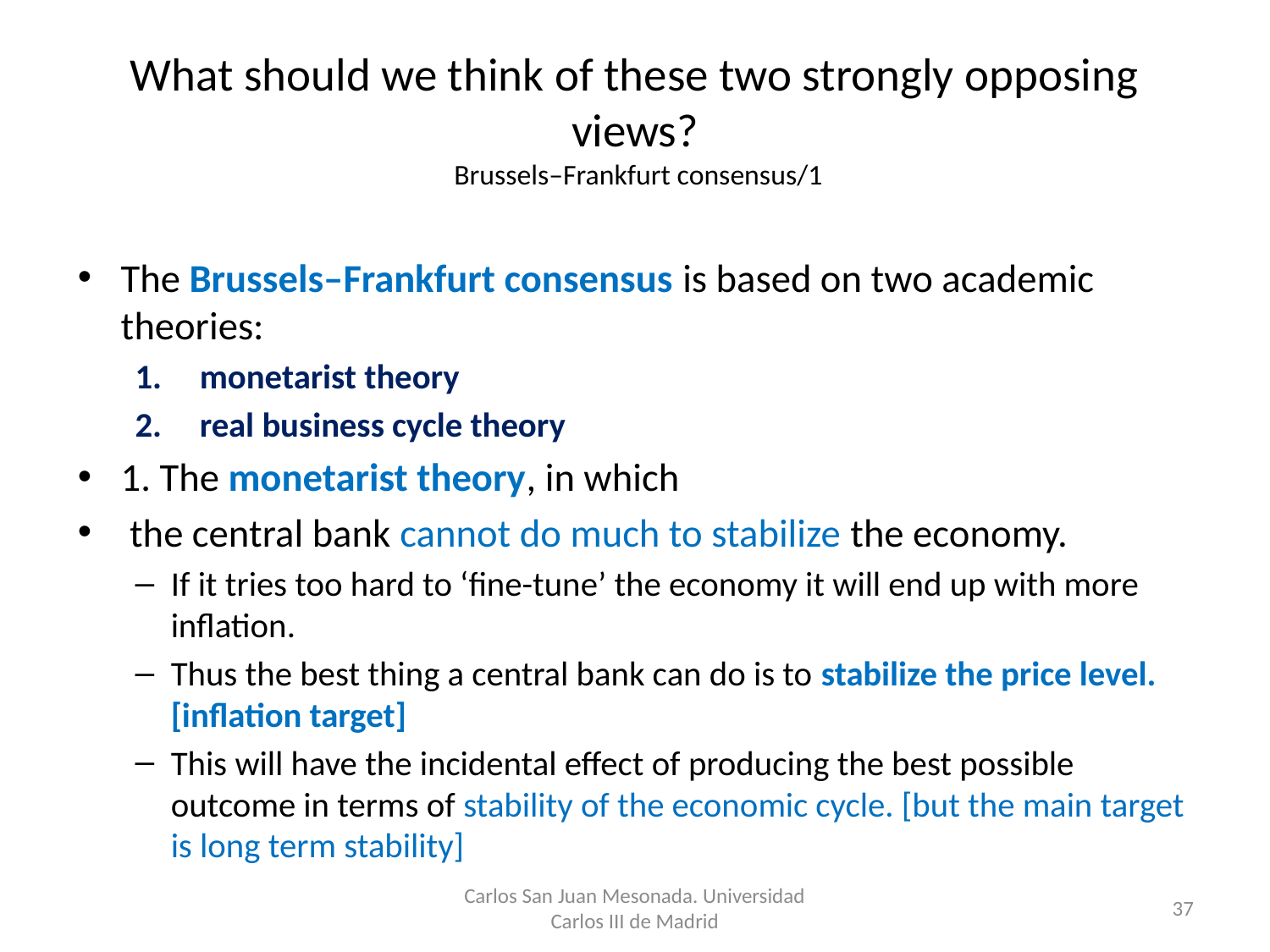

# What should we think of these two strongly opposing views? Brussels–Frankfurt consensus/1
The Brussels–Frankfurt consensus is based on two academic theories:
monetarist theory
real business cycle theory
1. The monetarist theory, in which
 the central bank cannot do much to stabilize the economy.
If it tries too hard to ‘fine-tune’ the economy it will end up with more inflation.
Thus the best thing a central bank can do is to stabilize the price level. [inflation target]
This will have the incidental effect of producing the best possible outcome in terms of stability of the economic cycle. [but the main target is long term stability]
Carlos San Juan Mesonada. Universidad Carlos III de Madrid
37